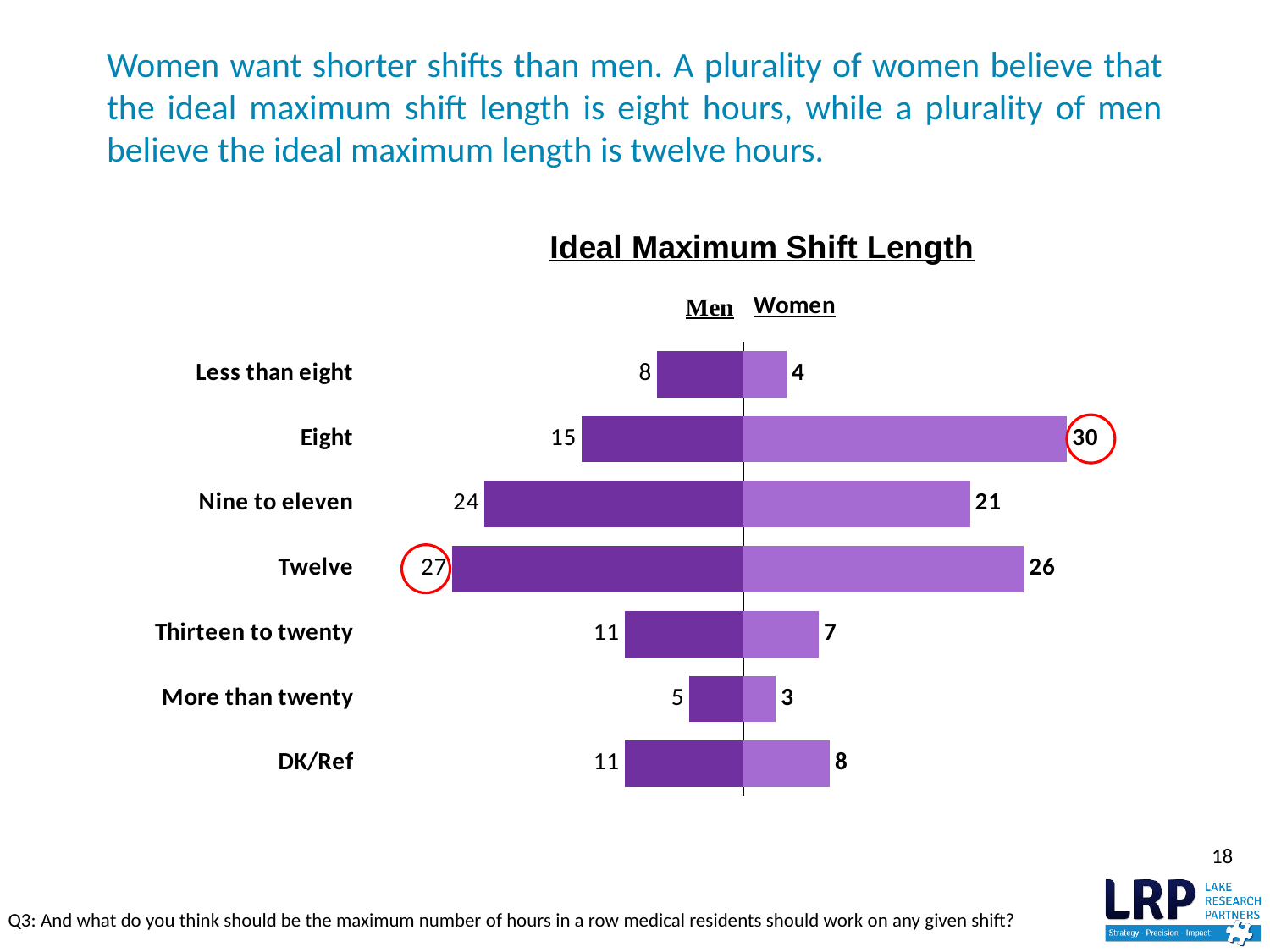

Women want shorter shifts than men. A plurality of women believe that the ideal maximum shift length is eight hours, while a plurality of men believe the ideal maximum length is twelve hours.

### Chart: Ideal Maximum Shift Length

| Category | Women | Men |
|---|---|---|
| Less than eight | 4.0 | -8.0 |
| Eight | 30.0 | -15.0 |
| Nine to eleven | 21.0 | -24.0 |
| Twelve | 26.0 | -27.0 |
| Thirteen to twenty | 7.0 | -11.0 |
| More than twenty | 3.0 | -5.0 |
| DK/Ref | 8.0 | -11.0 |

18
Q3: And what do you think should be the maximum number of hours in a row medical residents should work on any given shift?